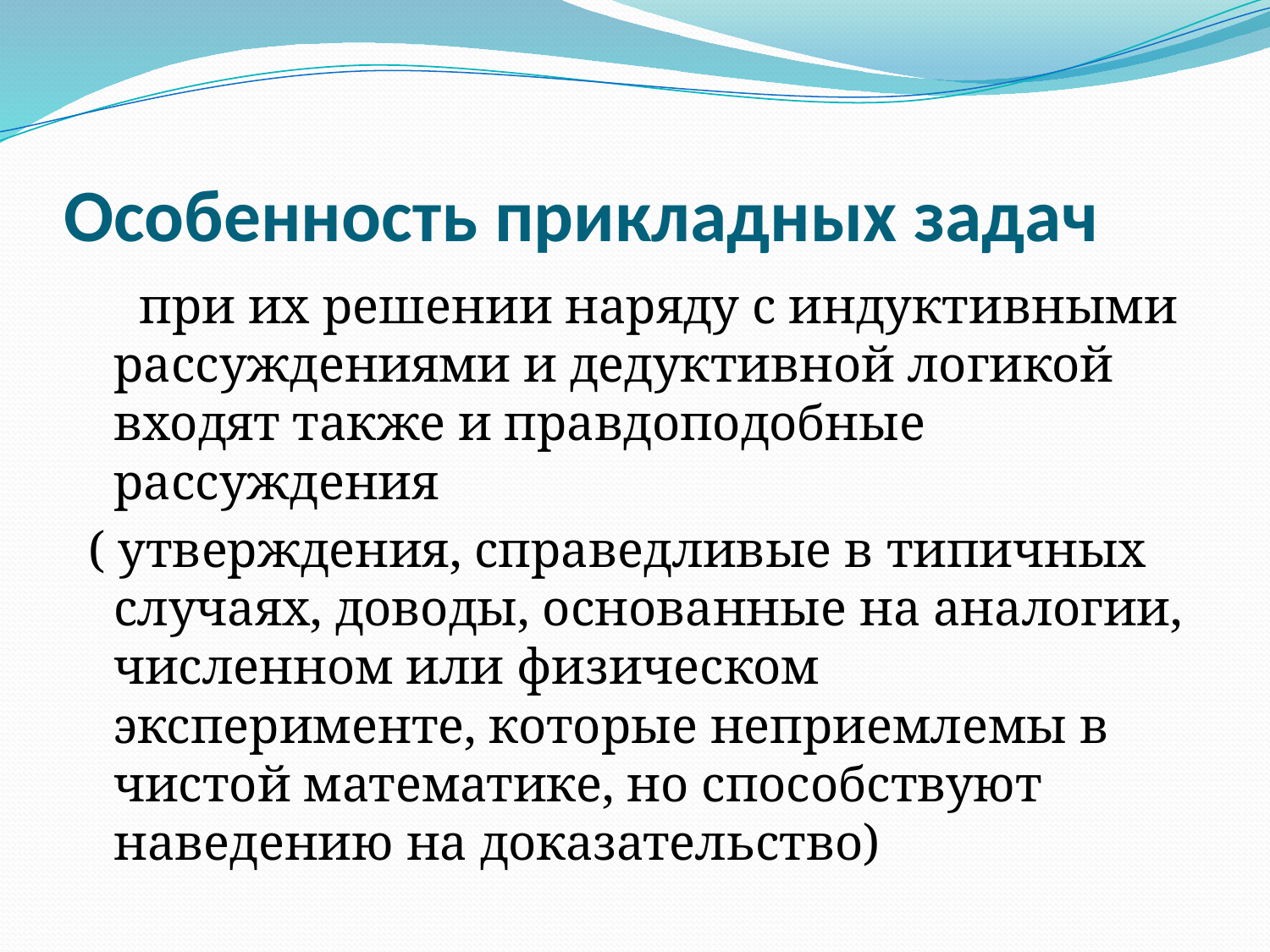

# Особенность прикладных задач
     при их решении наряду с индуктивными рассуждениями и дедуктивной логикой входят также и правдоподобные рассуждения
 ( утверждения, справедливые в типичных случаях, доводы, основанные на аналогии, численном или физическом эксперименте, которые неприемлемы в  чистой математике, но способствуют наведению на доказательство)